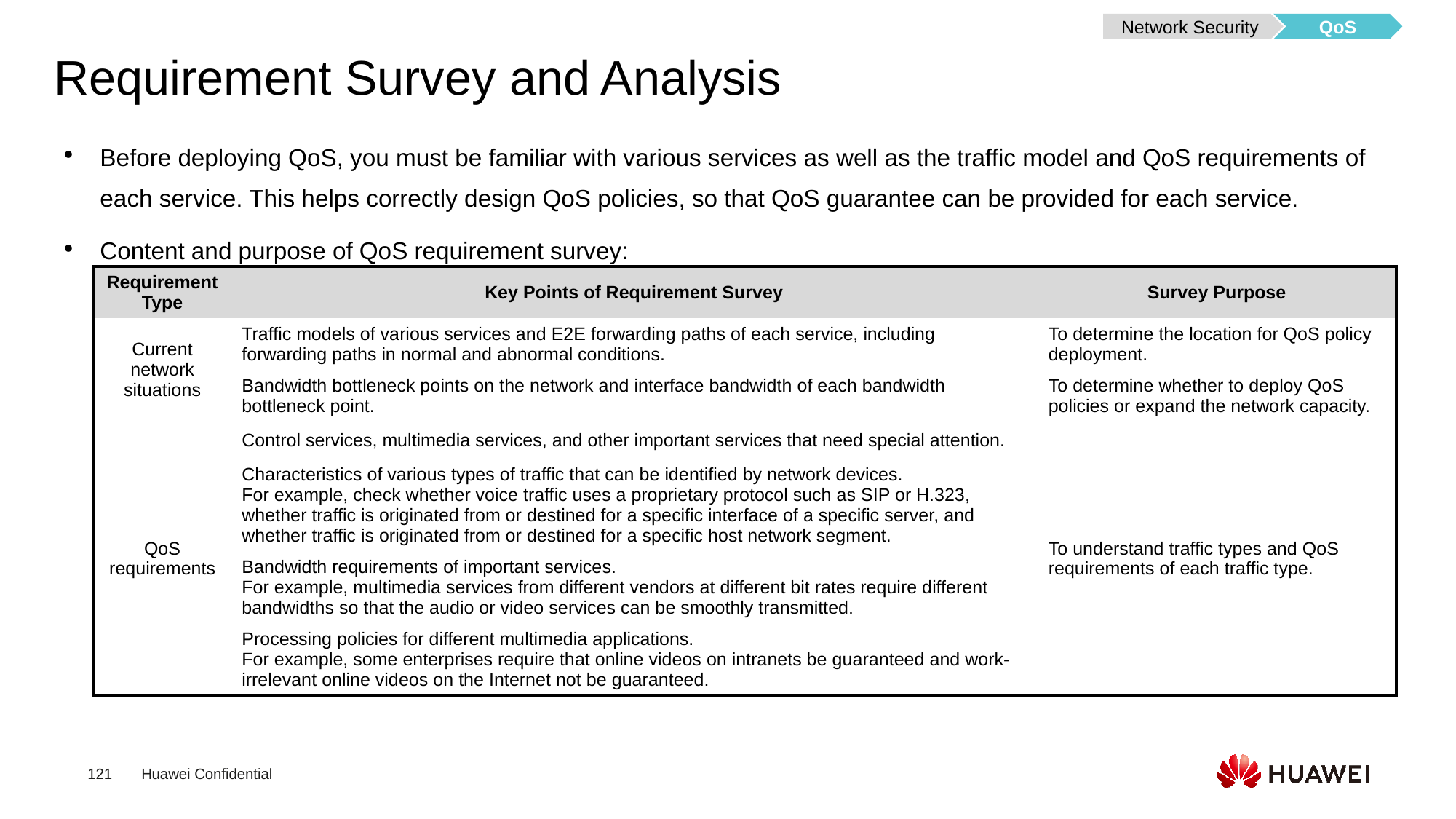

Network Security
QoS
# Requirement Survey and Analysis
Before deploying QoS, you must be familiar with various services as well as the traffic model and QoS requirements of each service. This helps correctly design QoS policies, so that QoS guarantee can be provided for each service.
Content and purpose of QoS requirement survey:
| Requirement Type | Key Points of Requirement Survey | Survey Purpose |
| --- | --- | --- |
| Current network situations | Traffic models of various services and E2E forwarding paths of each service, including forwarding paths in normal and abnormal conditions. | To determine the location for QoS policy deployment. |
|  | Bandwidth bottleneck points on the network and interface bandwidth of each bandwidth bottleneck point. | To determine whether to deploy QoS policies or expand the network capacity. |
| QoS requirements | Control services, multimedia services, and other important services that need special attention. | To understand traffic types and QoS requirements of each traffic type. |
|  | Characteristics of various types of traffic that can be identified by network devices. For example, check whether voice traffic uses a proprietary protocol such as SIP or H.323, whether traffic is originated from or destined for a specific interface of a specific server, and whether traffic is originated from or destined for a specific host network segment. |  |
|  | Bandwidth requirements of important services. For example, multimedia services from different vendors at different bit rates require different bandwidths so that the audio or video services can be smoothly transmitted. |  |
|  | Processing policies for different multimedia applications. For example, some enterprises require that online videos on intranets be guaranteed and work-irrelevant online videos on the Internet not be guaranteed. |  |